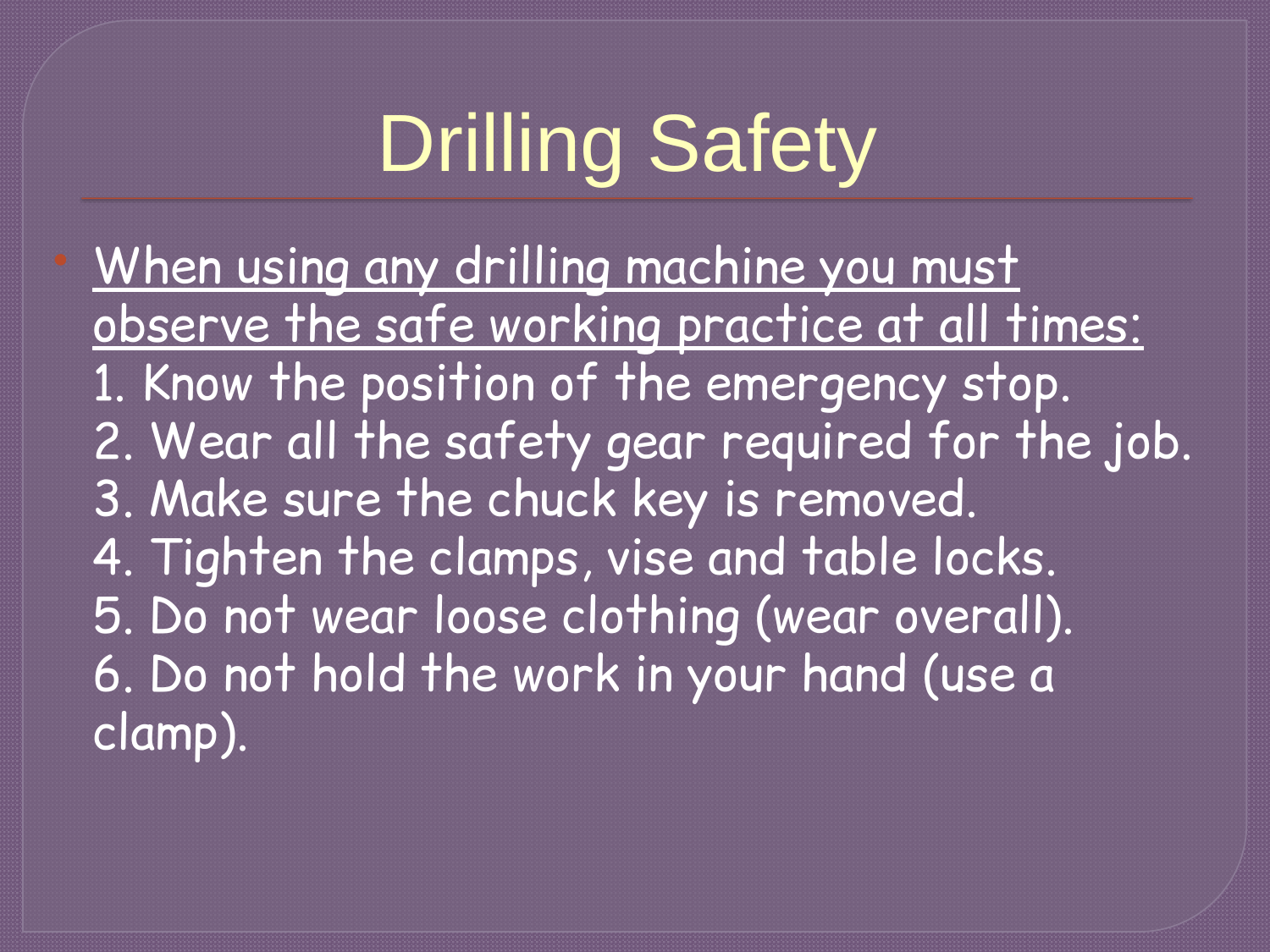

# Drilling Safety
When using any drilling machine you must observe the safe working practice at all times:
	1. Know the position of the emergency stop.
	2. Wear all the safety gear required for the job.
	3. Make sure the chuck key is removed.
	4. Tighten the clamps, vise and table locks.
	5. Do not wear loose clothing (wear overall).
	6. Do not hold the work in your hand (use a clamp).